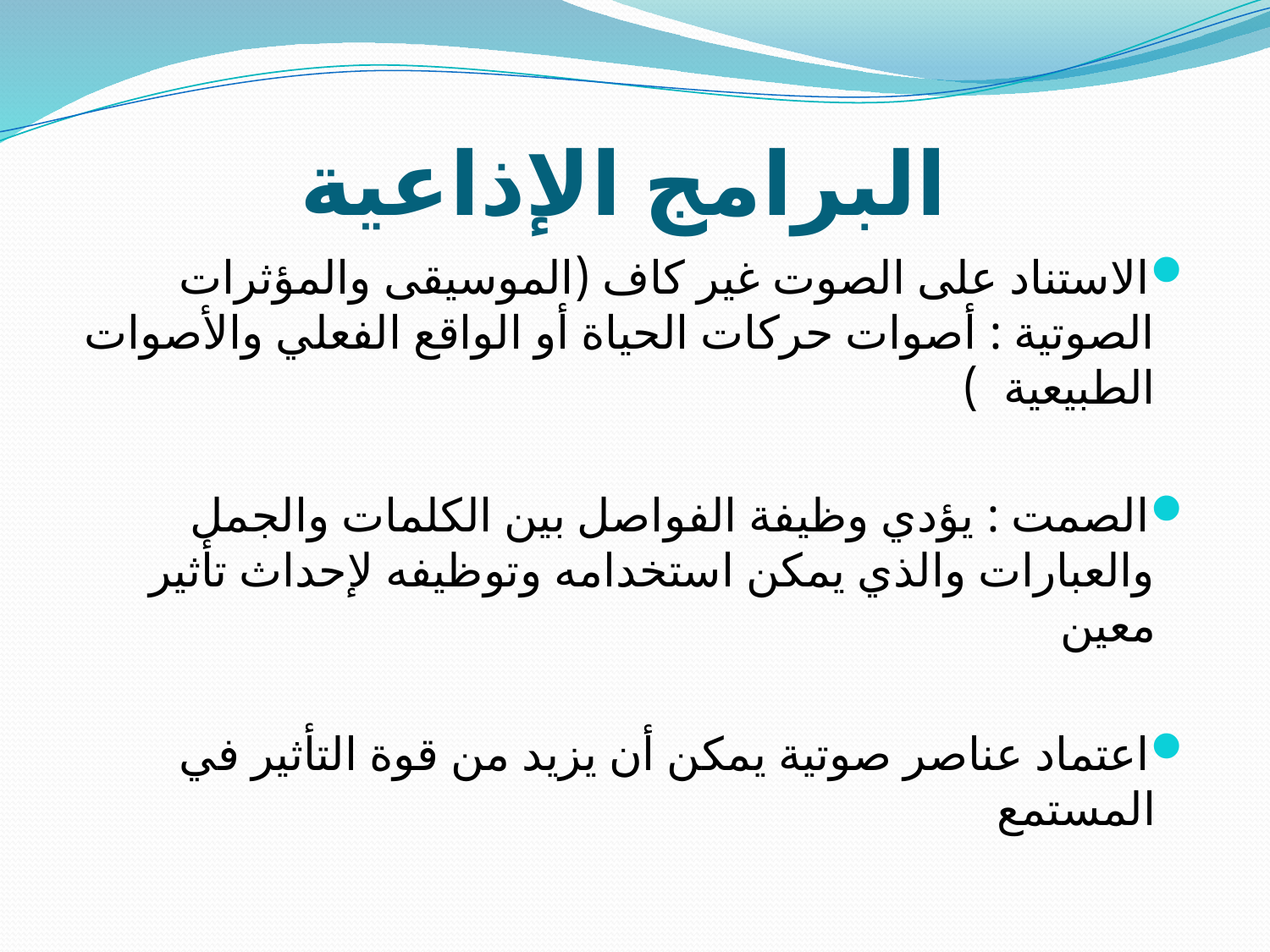

# البرامج الإذاعية
الاستناد على الصوت غير كاف (الموسيقى والمؤثرات الصوتية : أصوات حركات الحياة أو الواقع الفعلي والأصوات الطبيعية  )

الصمت : يؤدي وظيفة الفواصل بين الكلمات والجمل والعبارات والذي يمكن استخدامه وتوظيفه لإحداث تأثير معين

اعتماد عناصر صوتية يمكن أن يزيد من قوة التأثير في المستمع